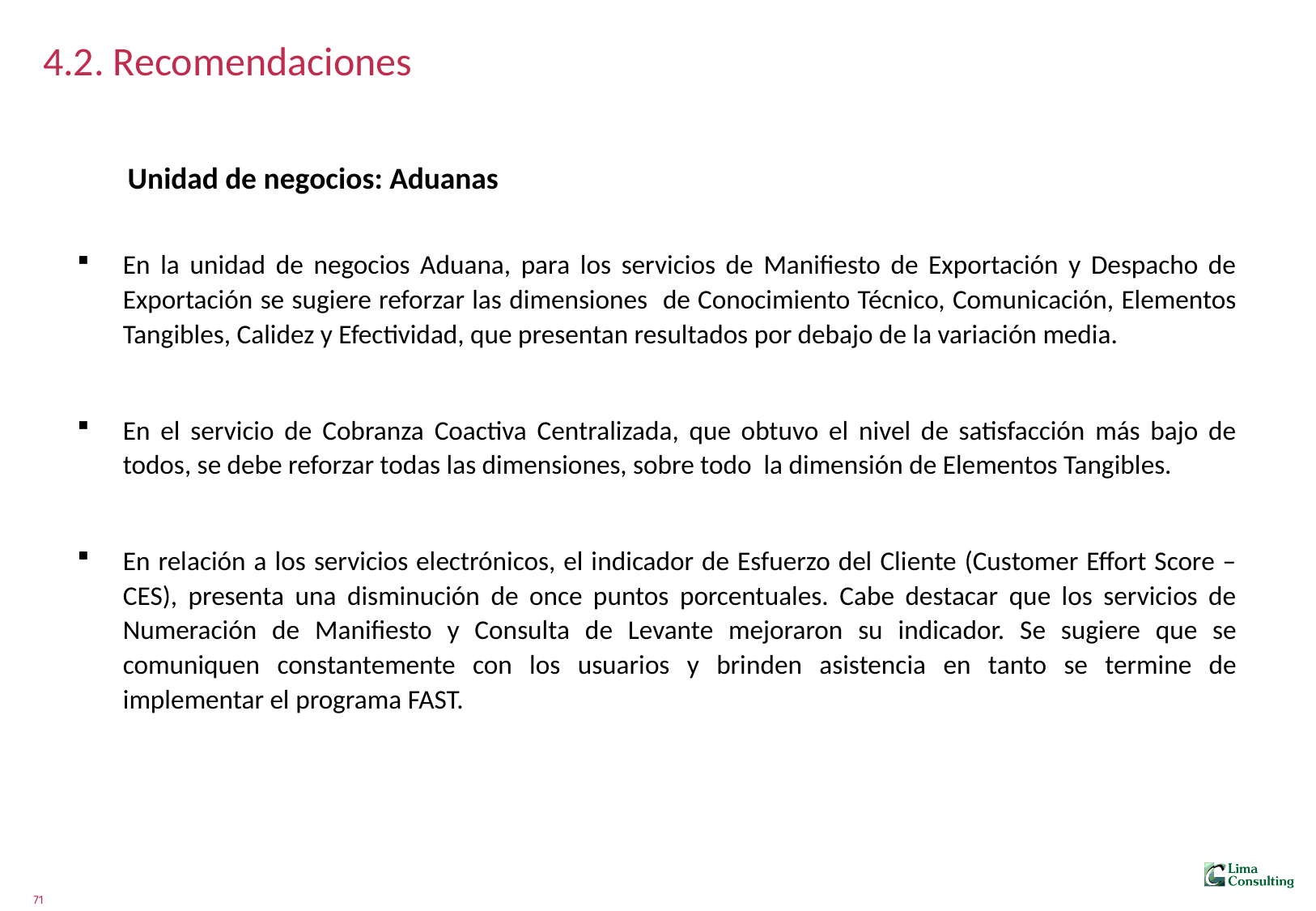

# 4.2. Recomendaciones
Unidad de negocios: Aduanas
En la unidad de negocios Aduana, para los servicios de Manifiesto de Exportación y Despacho de Exportación se sugiere reforzar las dimensiones  de Conocimiento Técnico, Comunicación, Elementos Tangibles, Calidez y Efectividad, que presentan resultados por debajo de la variación media.

En el servicio de Cobranza Coactiva Centralizada, que obtuvo el nivel de satisfacción más bajo de todos, se debe reforzar todas las dimensiones, sobre todo  la dimensión de Elementos Tangibles.

En relación a los servicios electrónicos, el indicador de Esfuerzo del Cliente (Customer Effort Score – CES), presenta una disminución de once puntos porcentuales. Cabe destacar que los servicios de Numeración de Manifiesto y Consulta de Levante mejoraron su indicador. Se sugiere que se comuniquen constantemente con los usuarios y brinden asistencia en tanto se termine de implementar el programa FAST.